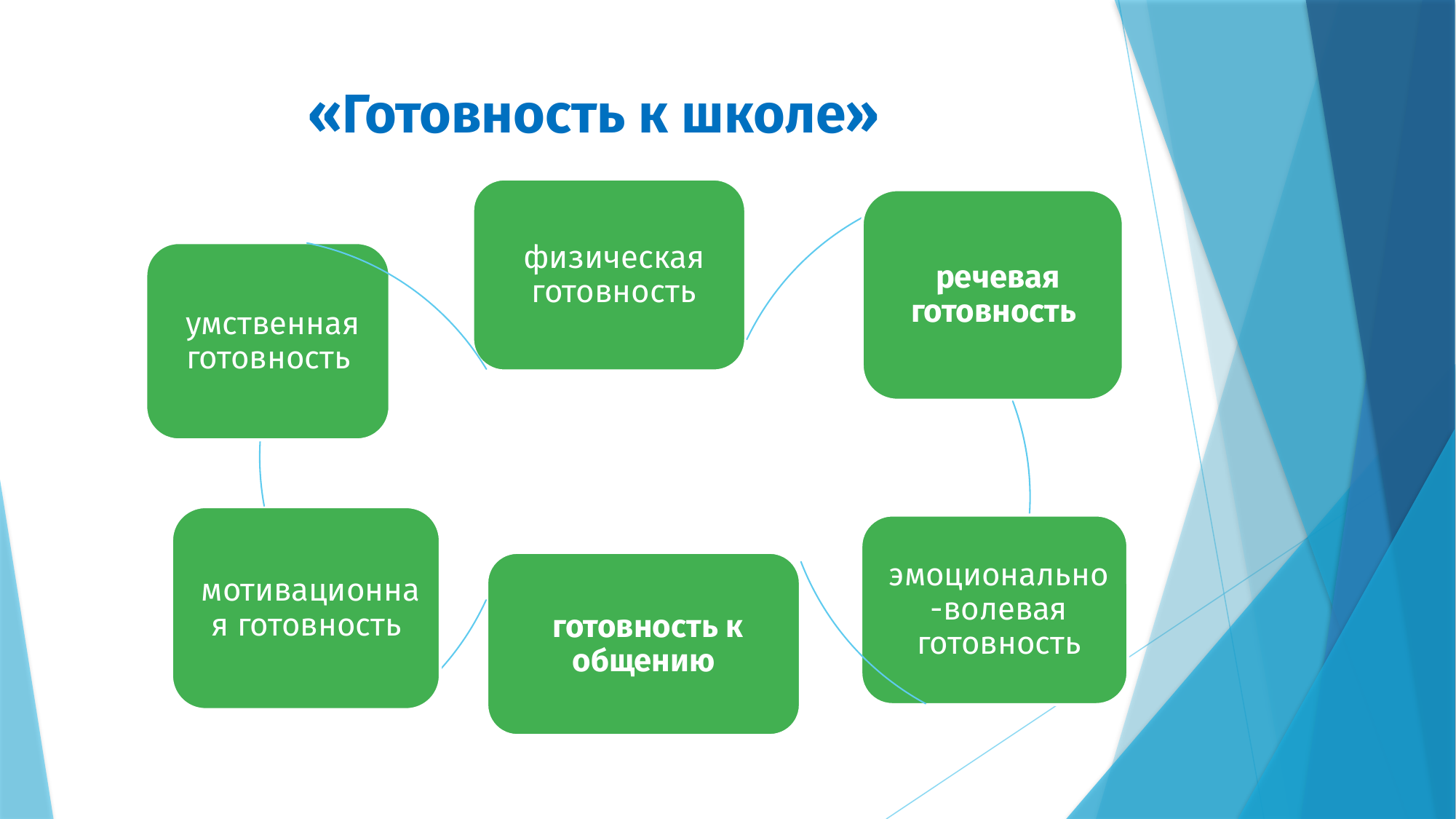

# «Готовность к школе»
физическая готовность
речевая готовность
эмоционально-волевая готовность
готовность к общению
мотивационная готовность
умственная готовность